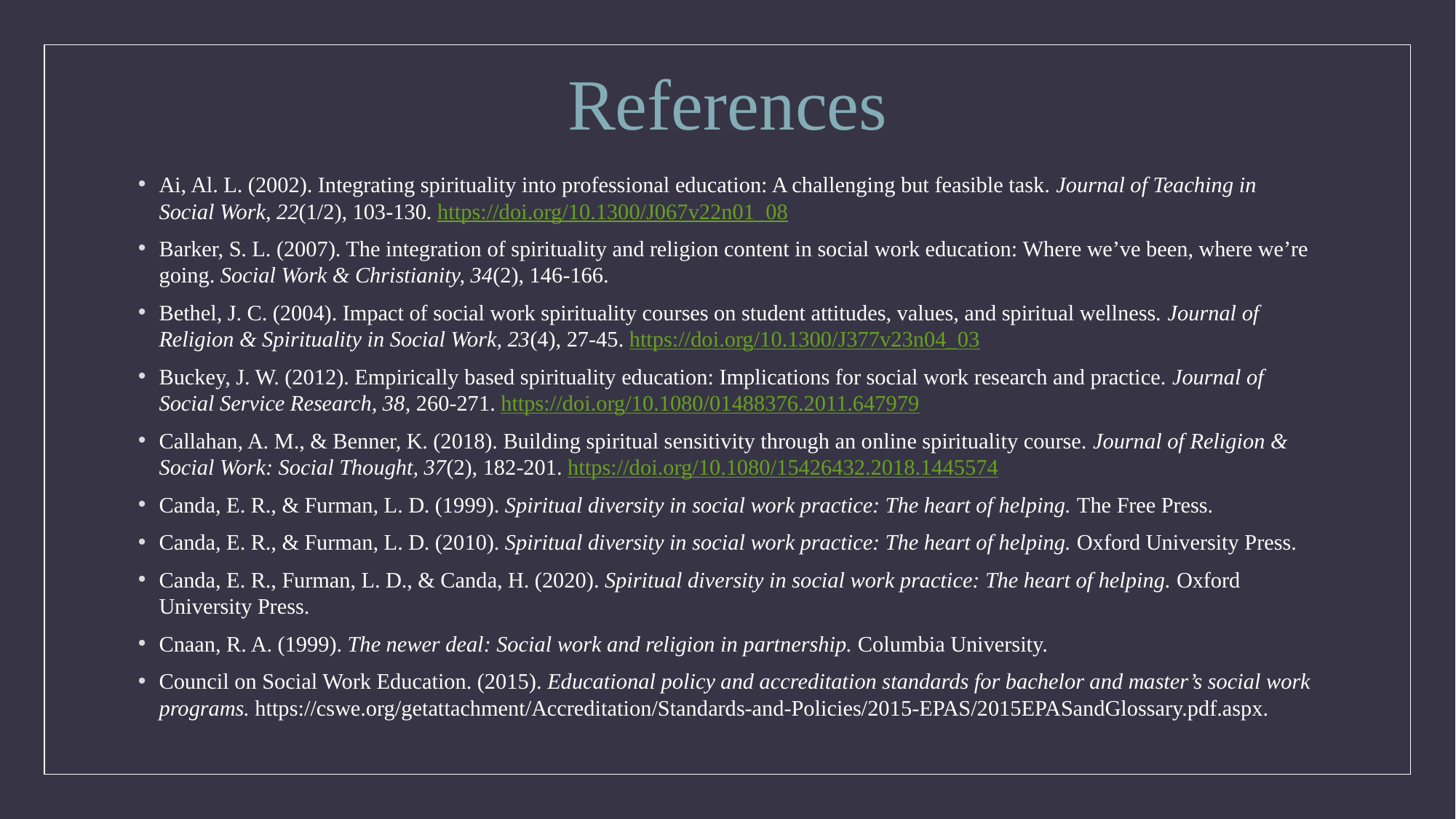

# References
Ai, Al. L. (2002). Integrating spirituality into professional education: A challenging but feasible task. Journal of Teaching in Social Work, 22(1/2), 103-130. https://doi.org/10.1300/J067v22n01_08
Barker, S. L. (2007). The integration of spirituality and religion content in social work education: Where we’ve been, where we’re going. Social Work & Christianity, 34(2), 146-166.
Bethel, J. C. (2004). Impact of social work spirituality courses on student attitudes, values, and spiritual wellness. Journal of Religion & Spirituality in Social Work, 23(4), 27-45. https://doi.org/10.1300/J377v23n04_03
Buckey, J. W. (2012). Empirically based spirituality education: Implications for social work research and practice. Journal of Social Service Research, 38, 260-271. https://doi.org/10.1080/01488376.2011.647979
Callahan, A. M., & Benner, K. (2018). Building spiritual sensitivity through an online spirituality course. Journal of Religion & Social Work: Social Thought, 37(2), 182-201. https://doi.org/10.1080/15426432.2018.1445574
Canda, E. R., & Furman, L. D. (1999). Spiritual diversity in social work practice: The heart of helping. The Free Press.
Canda, E. R., & Furman, L. D. (2010). Spiritual diversity in social work practice: The heart of helping. Oxford University Press.
Canda, E. R., Furman, L. D., & Canda, H. (2020). Spiritual diversity in social work practice: The heart of helping. Oxford University Press.
Cnaan, R. A. (1999). The newer deal: Social work and religion in partnership. Columbia University.
Council on Social Work Education. (2015). Educational policy and accreditation standards for bachelor and master’s social work programs. https://cswe.org/getattachment/Accreditation/Standards-and-Policies/2015-EPAS/2015EPASandGlossary.pdf.aspx.